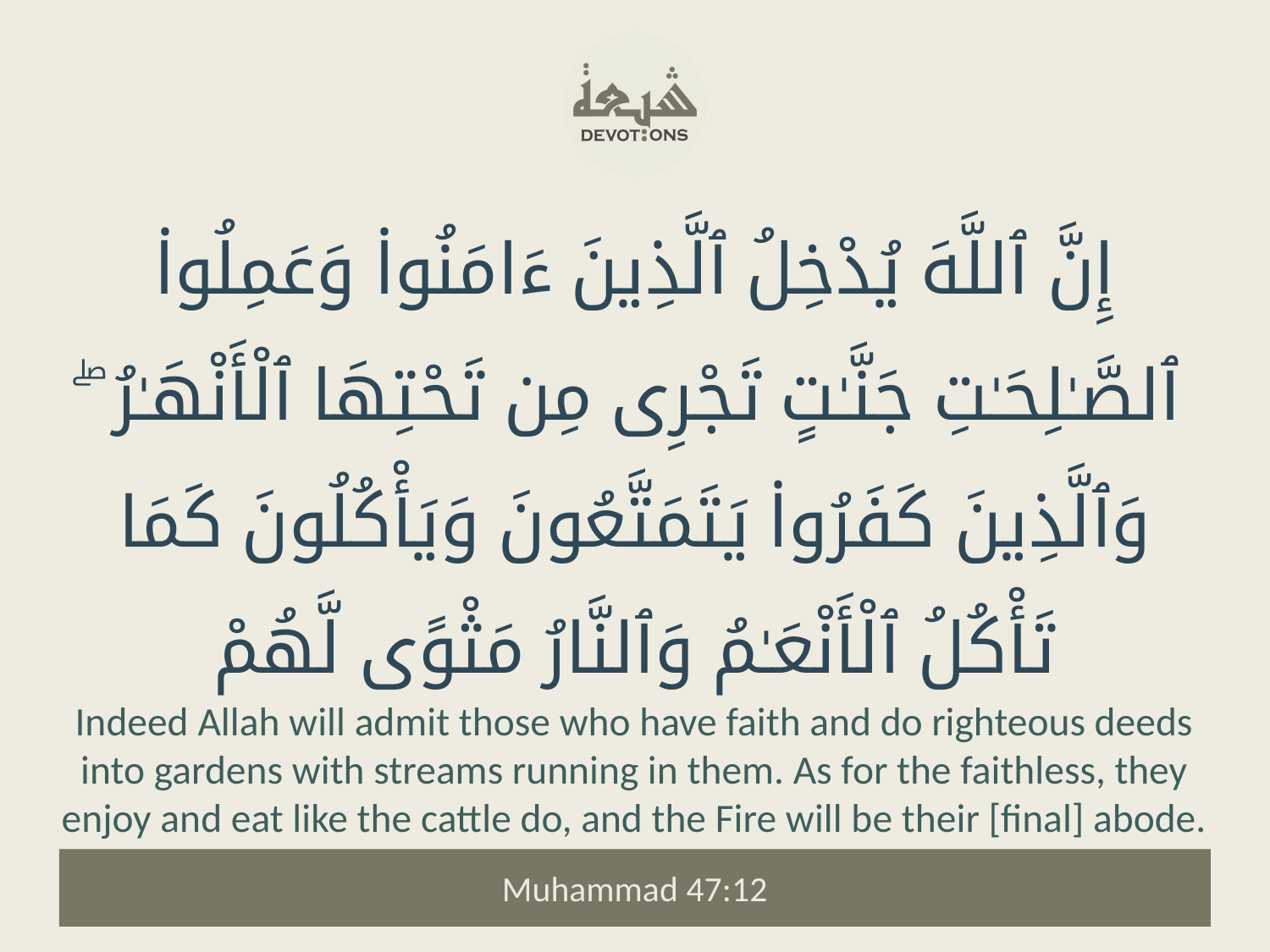

إِنَّ ٱللَّهَ يُدْخِلُ ٱلَّذِينَ ءَامَنُوا۟ وَعَمِلُوا۟ ٱلصَّـٰلِحَـٰتِ جَنَّـٰتٍ تَجْرِى مِن تَحْتِهَا ٱلْأَنْهَـٰرُ ۖ وَٱلَّذِينَ كَفَرُوا۟ يَتَمَتَّعُونَ وَيَأْكُلُونَ كَمَا تَأْكُلُ ٱلْأَنْعَـٰمُ وَٱلنَّارُ مَثْوًى لَّهُمْ
Indeed Allah will admit those who have faith and do righteous deeds into gardens with streams running in them. As for the faithless, they enjoy and eat like the cattle do, and the Fire will be their [final] abode.
Muhammad 47:12